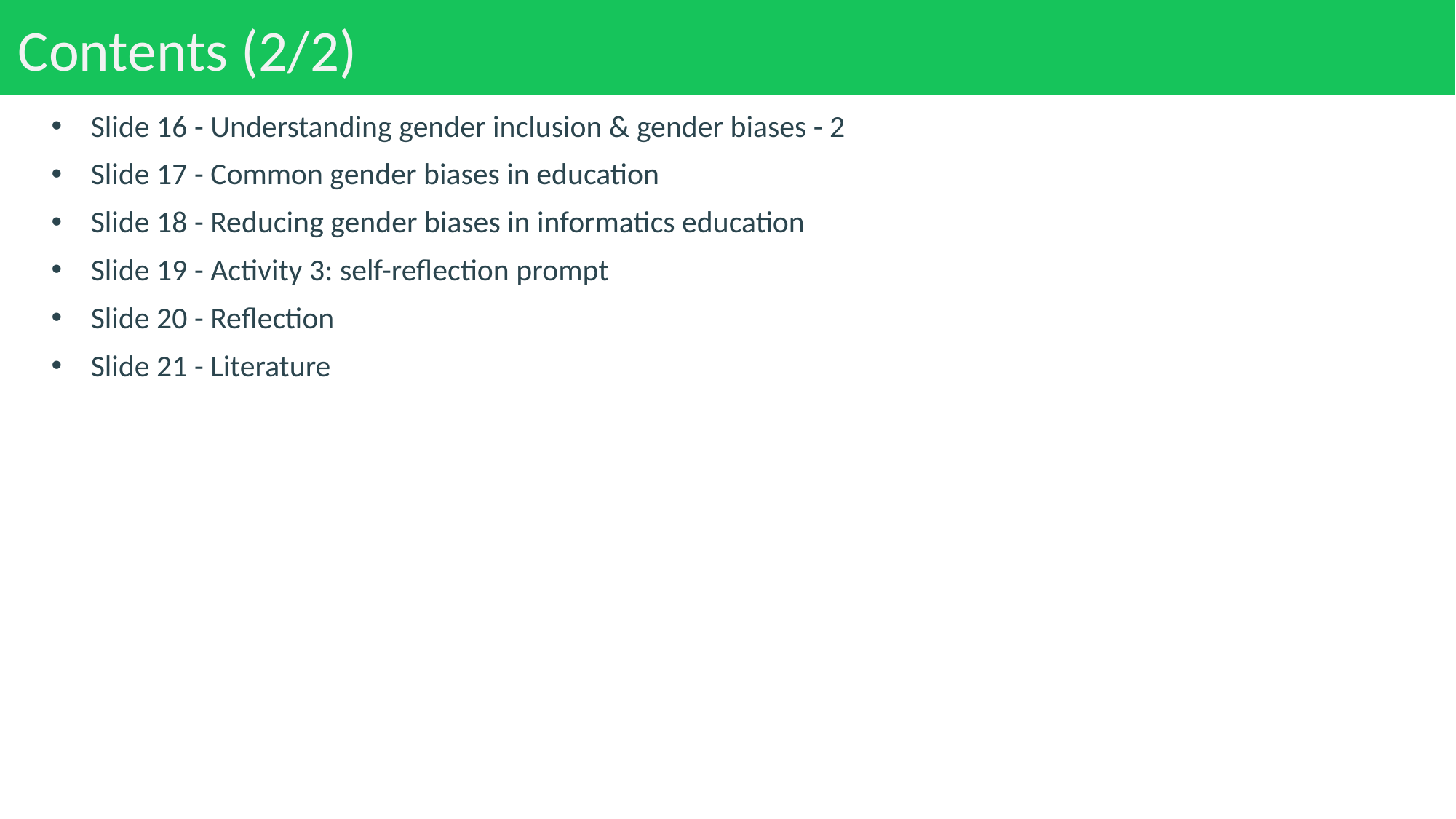

# Contents (2/2)
Slide 16 - Understanding gender inclusion & gender biases - 2
Slide 17 - Common gender biases in education
Slide 18 - Reducing gender biases in informatics education
Slide 19 - Activity 3: self-reflection prompt
Slide 20 - Reflection
Slide 21 - Literature